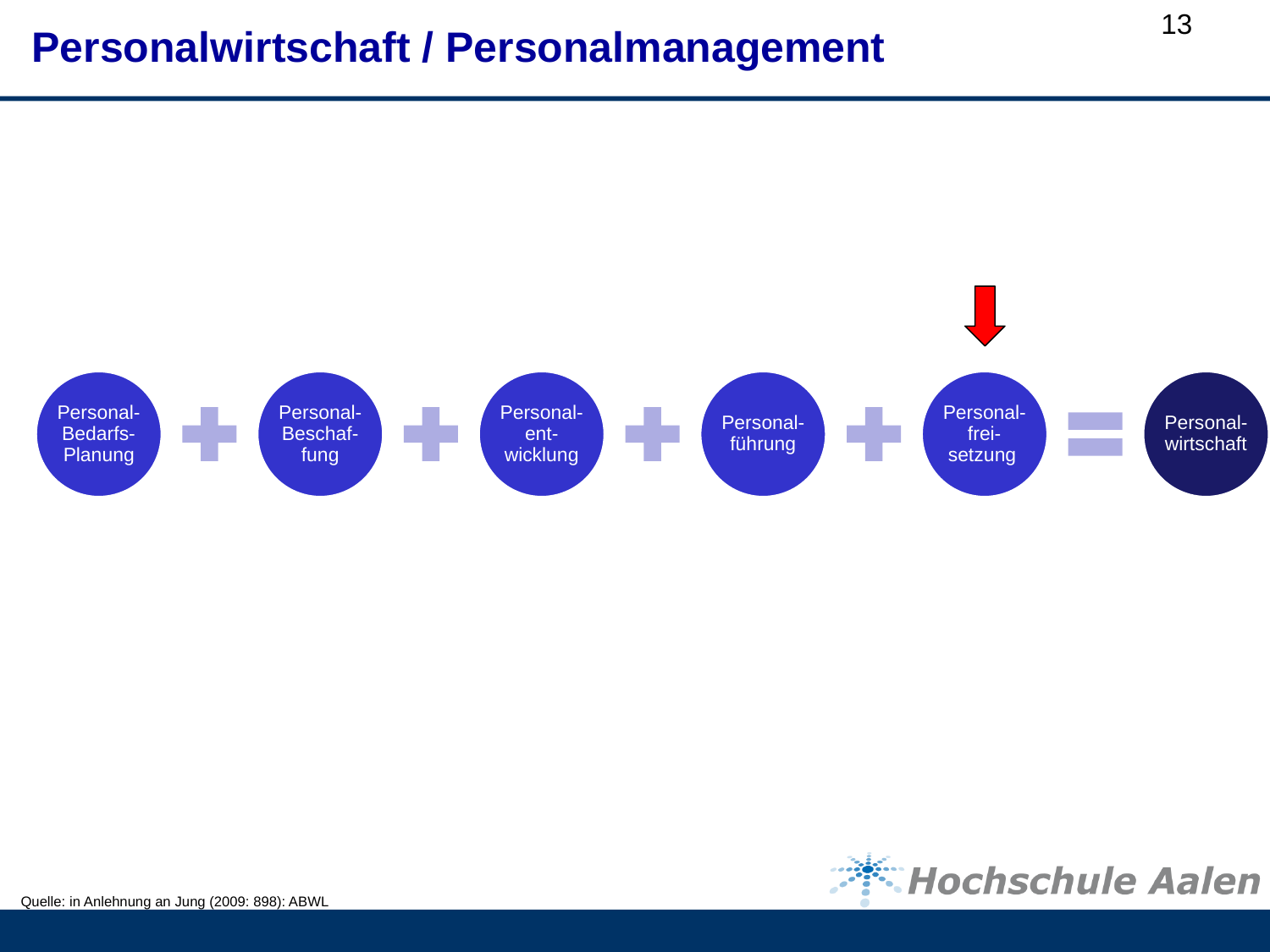

# Personalwirtschaft / Personalmanagement

Personal-Bedarfs-Planung

Personal-Beschaf-fung

Personal-ent-wicklung

Personal-führung

Personal-frei-setzung

Personal-wirtschaft
Quelle: in Anlehnung an Jung (2009: 898): ABWL